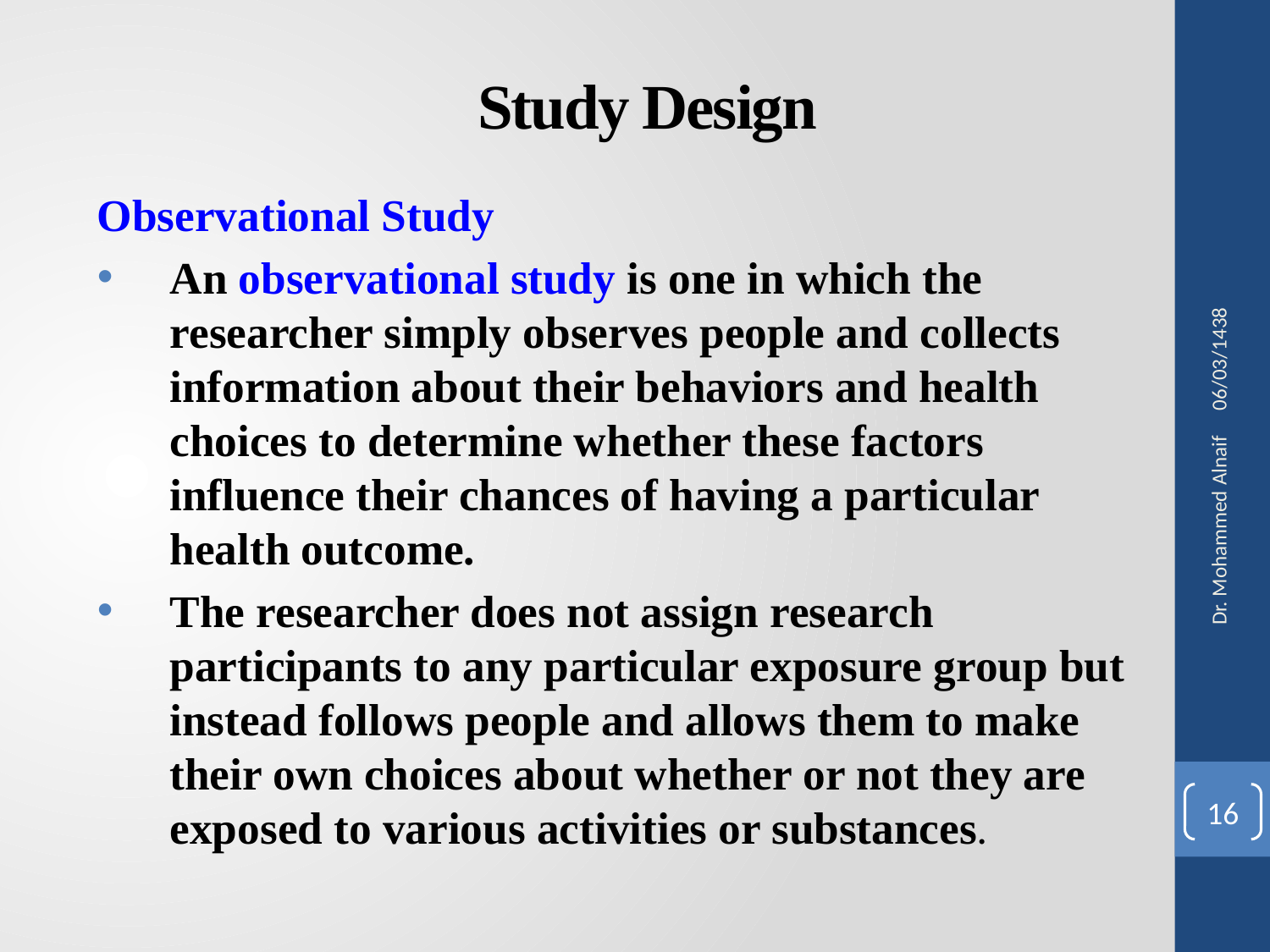

# Study Design
Observational Study
An observational study is one in which the researcher simply observes people and collects information about their behaviors and health choices to determine whether these factors influence their chances of having a particular health outcome.
The researcher does not assign research participants to any particular exposure group but instead follows people and allows them to make their own choices about whether or not they are exposed to various activities or substances.
06/03/1438
Dr. Mohammed Alnaif
16